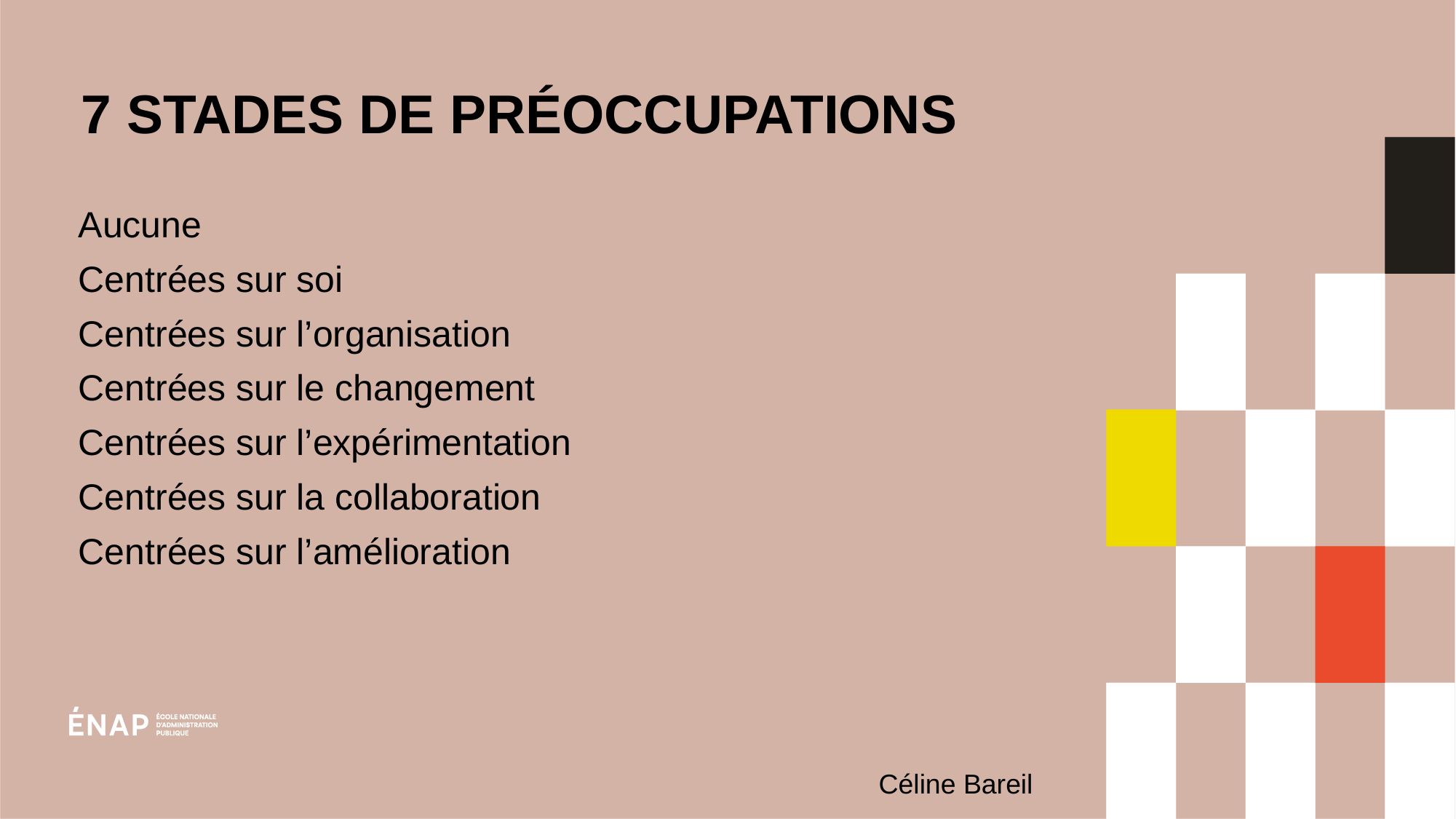

7 stades de préoccupations
Aucune
Centrées sur soi
Centrées sur l’organisation
Centrées sur le changement
Centrées sur l’expérimentation
Centrées sur la collaboration
Centrées sur l’amélioration

Céline Bareil